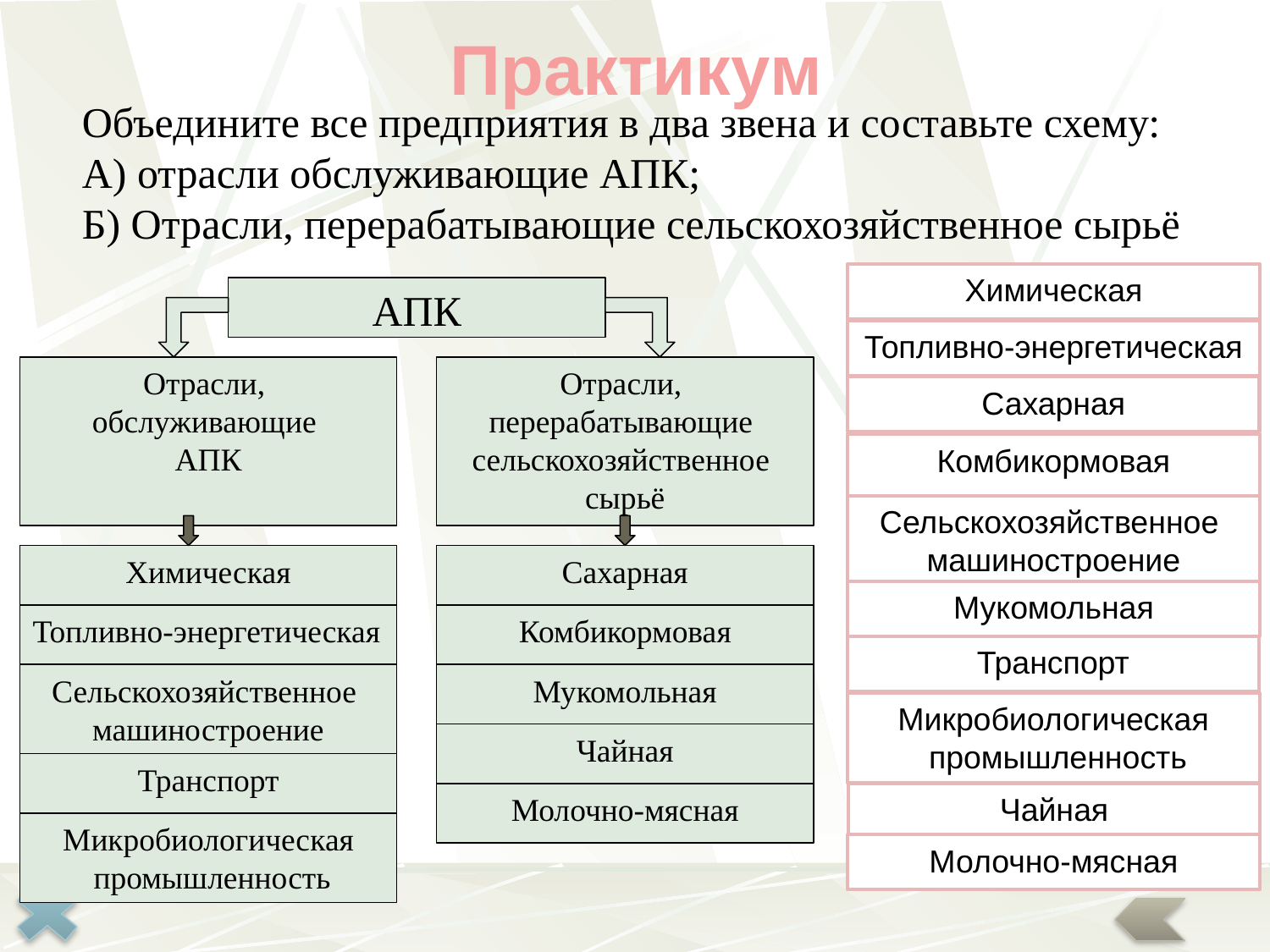

Практикум
Объедините все предприятия в два звена и составьте схему:
А) отрасли обслуживающие АПК;
Б) Отрасли, перерабатывающие сельскохозяйственное сырьё
Химическая
АПК

Топливно-энергетическая
Отрасли,
обслуживающие
АПК
Отрасли,
перерабатывающие
сельскохозяйственное
сырьё
Сахарная
Комбикормовая
Сельскохозяйственное
машиностроение

Химическая

Сахарная

Мукомольная
Топливно-энергетическая

Комбикормовая

Транспорт
Сельскохозяйственное
машиностроение

Мукомольная

Микробиологическая
 промышленность
Чайная

Транспорт

Молочно-мясная

Чайная
Микробиологическая
 промышленность

Молочно-мясная